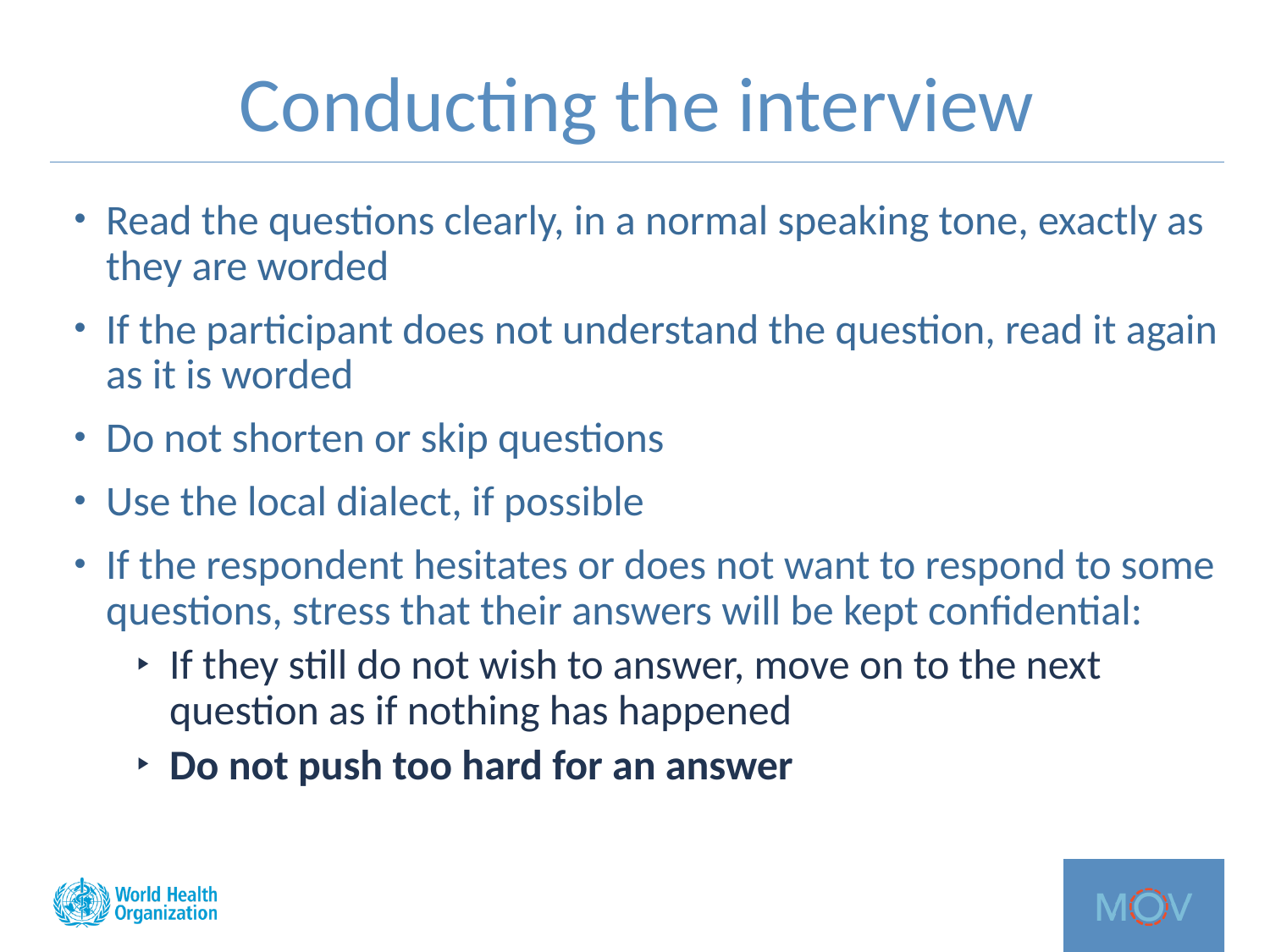

# Conducting the interview
Read the questions clearly, in a normal speaking tone, exactly as they are worded
If the participant does not understand the question, read it again as it is worded
Do not shorten or skip questions
Use the local dialect, if possible
If the respondent hesitates or does not want to respond to some questions, stress that their answers will be kept confidential:
If they still do not wish to answer, move on to the next question as if nothing has happened
Do not push too hard for an answer